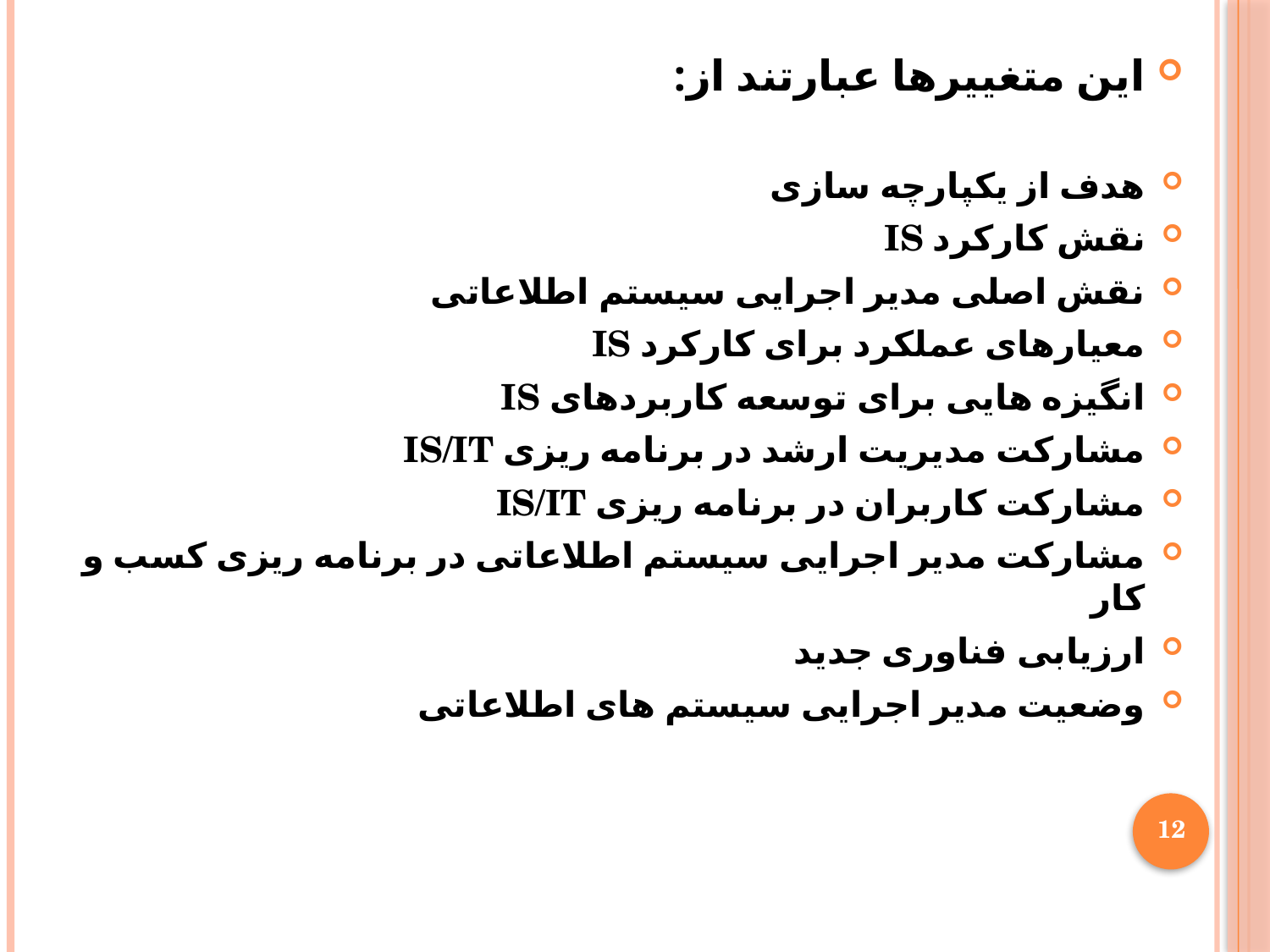

#
این متغییرها عبارتند از:

هدف از یکپارچه سازی
نقش کارکرد IS
نقش اصلی مدیر اجرایی سیستم اطلاعاتی
معیارهای عملکرد برای کارکرد IS
انگیزه هایی برای توسعه کاربردهای IS
مشارکت مدیریت ارشد در برنامه ریزی IS/IT
مشارکت کاربران در برنامه ریزی IS/IT
مشارکت مدیر اجرایی سیستم اطلاعاتی در برنامه ریزی کسب و کار
ارزیابی فناوری جدید
وضعیت مدیر اجرایی سیستم های اطلاعاتی

12